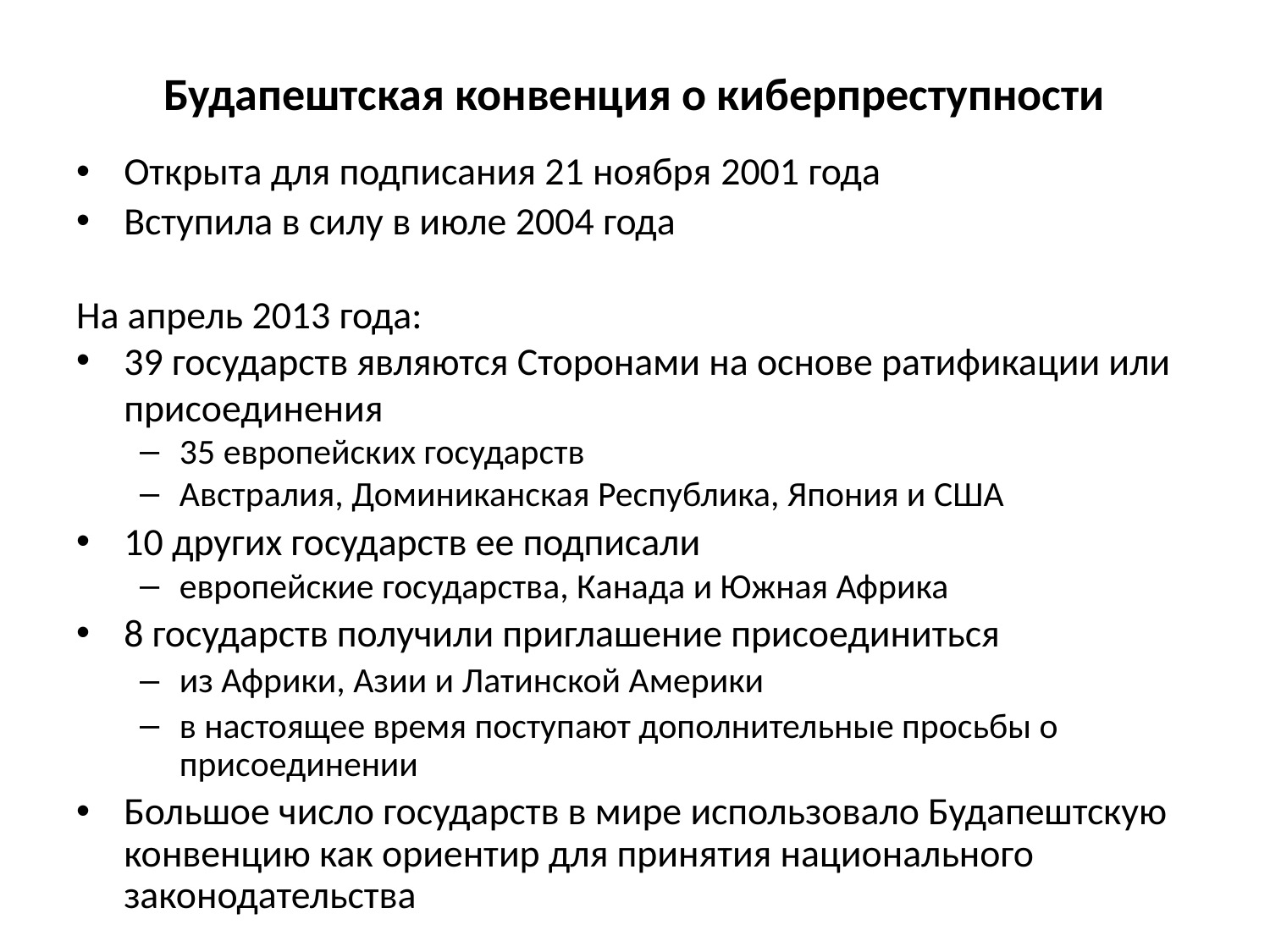

# Будапештская конвенция о киберпреступности
Открыта для подписания 21 ноября 2001 года
Вступила в силу в июле 2004 года

На апрель 2013 года:
39 государств являются Сторонами на основе ратификации или присоединения
35 европейских государств
Австралия, Доминиканская Республика, Япония и США
10 других государств ее подписали
европейские государства, Канада и Южная Африка
8 государств получили приглашение присоединиться
из Африки, Азии и Латинской Америки
в настоящее время поступают дополнительные просьбы о присоединении
Большое число государств в мире использовало Будапештскую конвенцию как ориентир для принятия национального законодательства